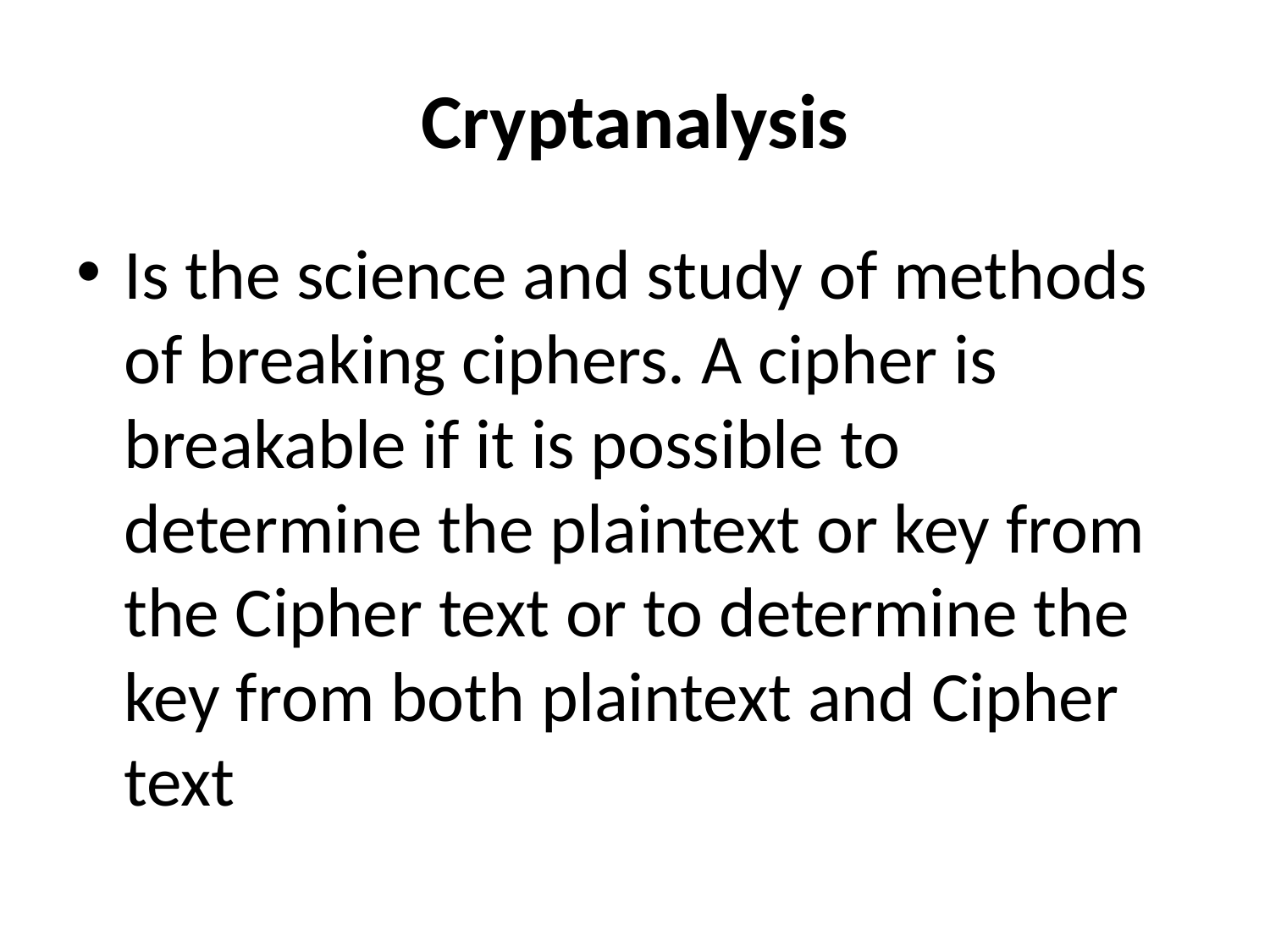

# Cryptanalysis
Is the science and study of methods of breaking ciphers. A cipher is breakable if it is possible to determine the plaintext or key from the Cipher text or to determine the key from both plaintext and Cipher text